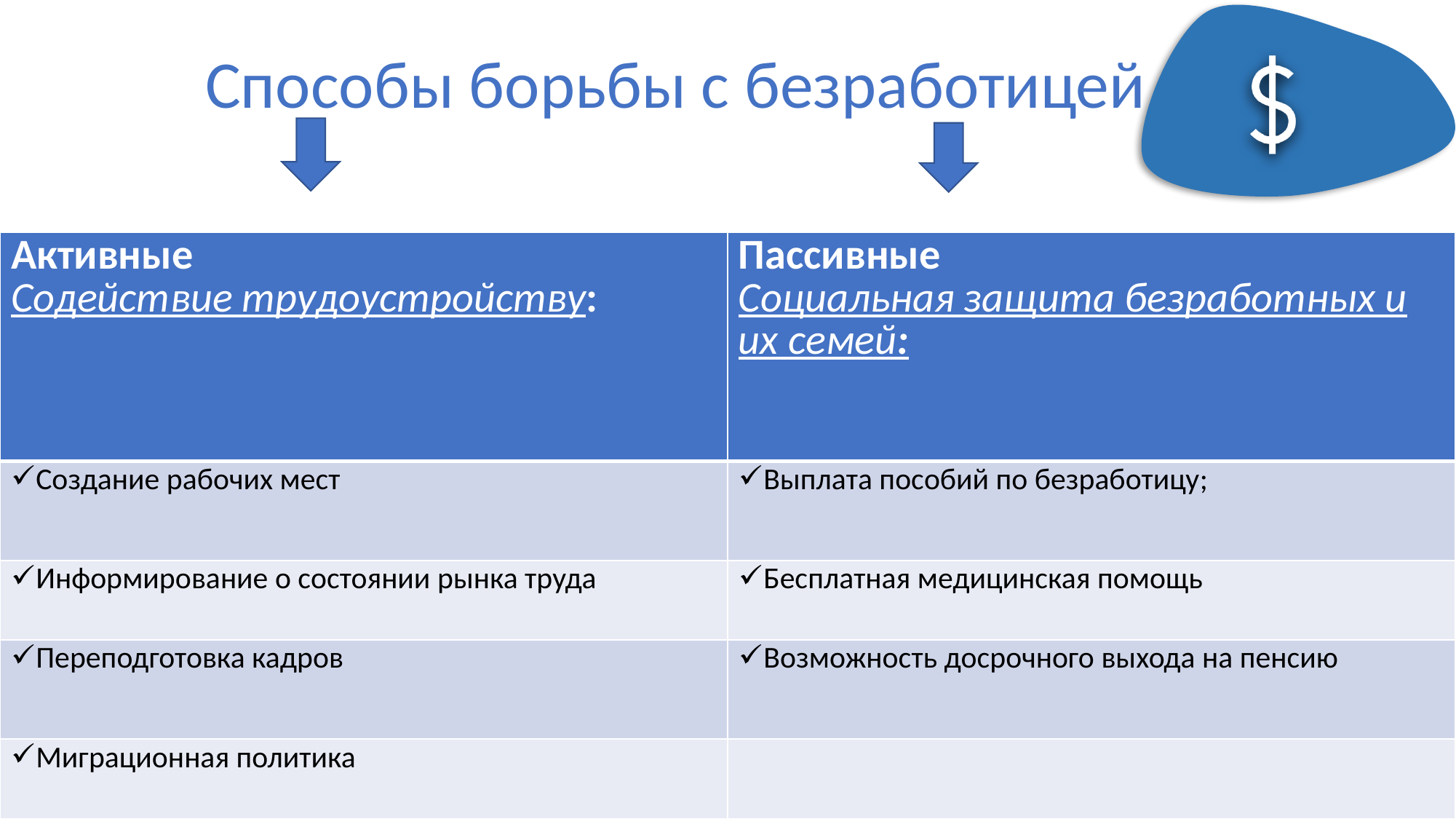

# Способы борьбы с безработицей

| Активные Содействие трудоустройству: | Пассивные Социальная защита безработных и их семей: |
| --- | --- |
| Создание рабочих мест | Выплата пособий по безработицу; |
| Информирование о состоянии рынка труда | Бесплатная медицинская помощь |
| Переподготовка кадров | Возможность досрочного выхода на пенсию |
| Миграционная политика |  |